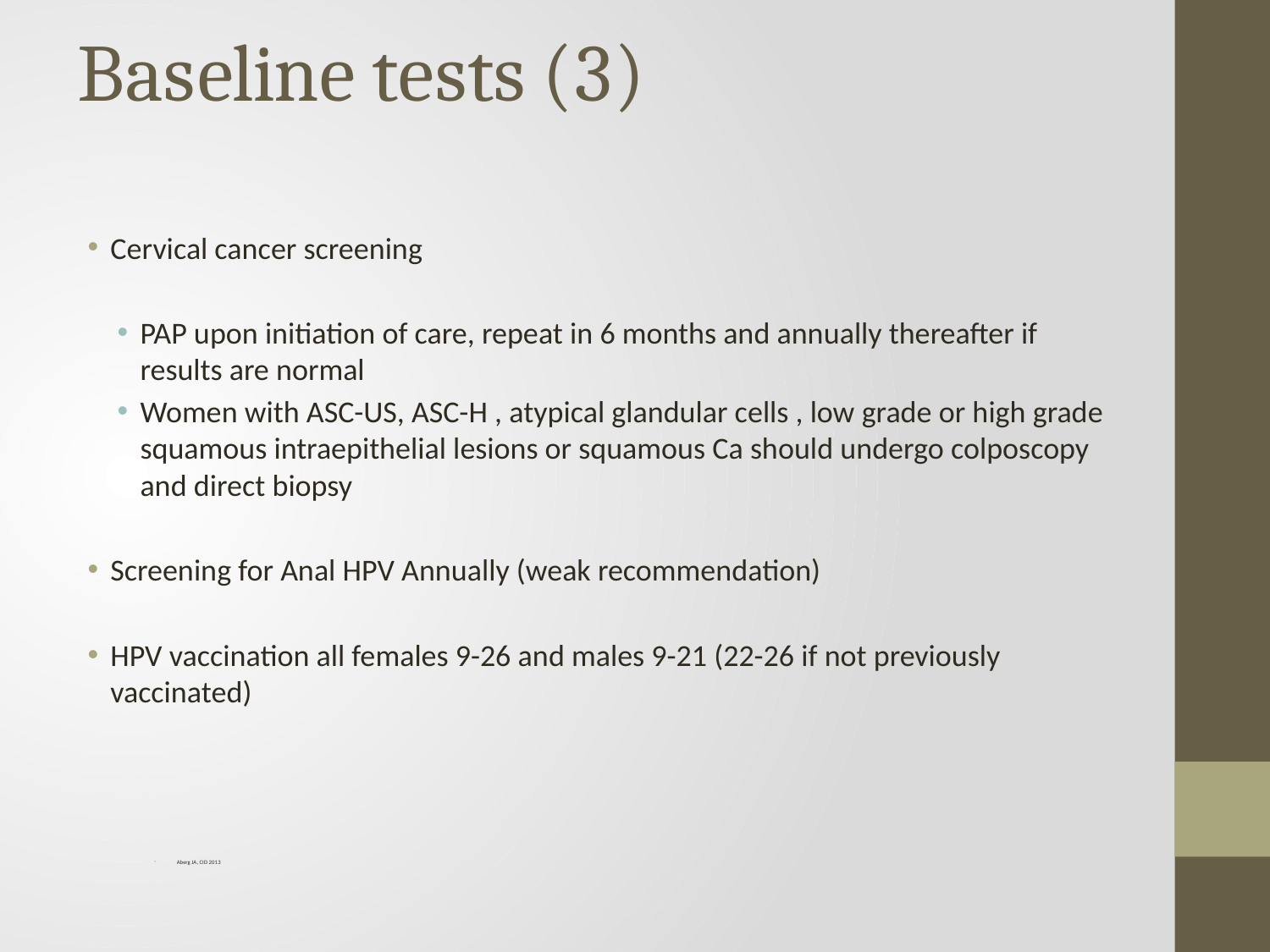

# Baseline tests (3)
Cervical cancer screening

PAP upon initiation of care, repeat in 6 months and annually thereafter if results are normal
Women with ASC-US, ASC-H , atypical glandular cells , low grade or high grade squamous intraepithelial lesions or squamous Ca should undergo colposcopy and direct biopsy

Screening for Anal HPV Annually (weak recommendation)

HPV vaccination all females 9-26 and males 9-21 (22-26 if not previously vaccinated)

Aberg JA, CID 2013